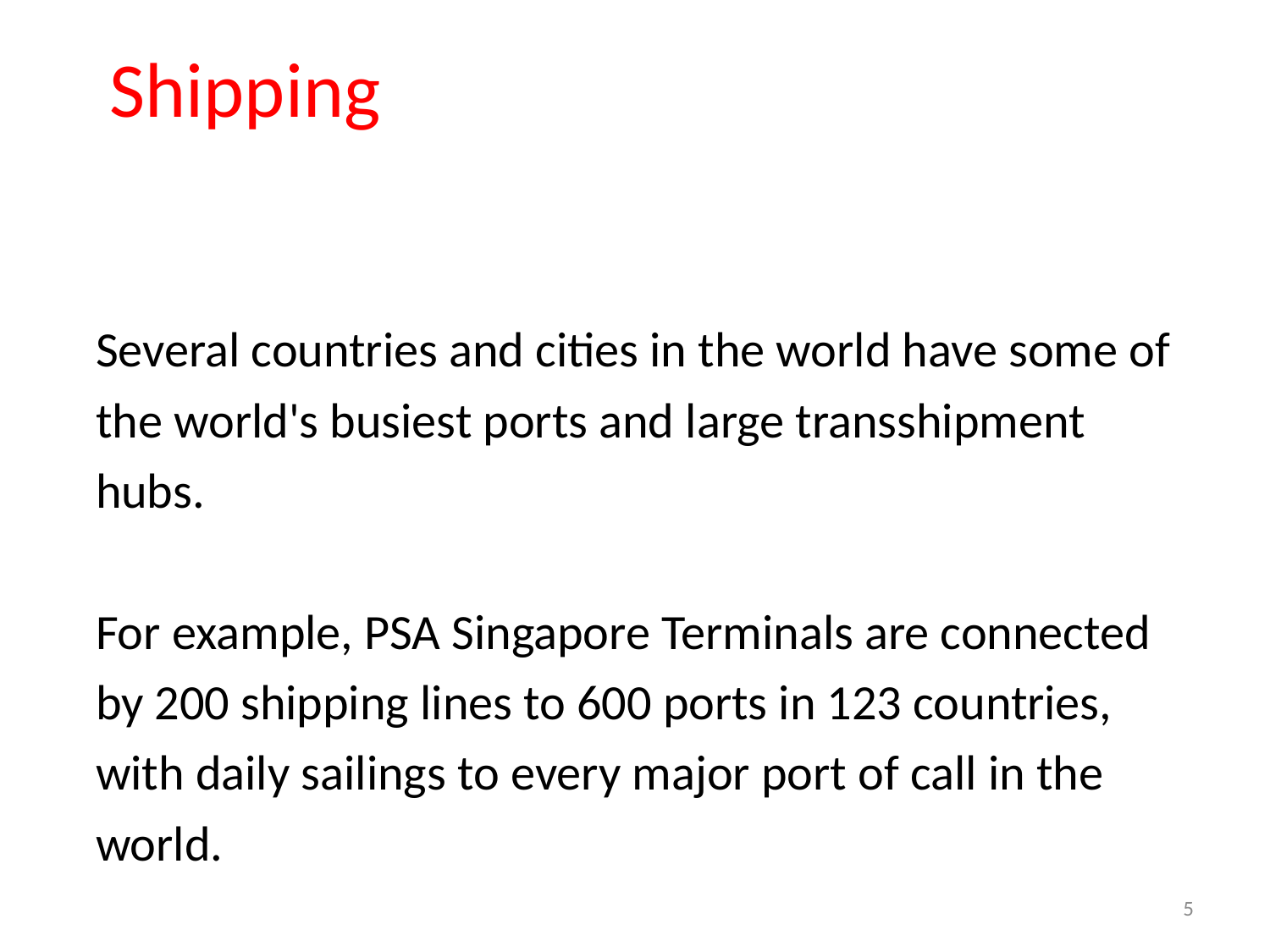

# Shipping
Several countries and cities in the world have some of the world's busiest ports and large transshipment hubs.

For example, PSA Singapore Terminals are connected by 200 shipping lines to 600 ports in 123 countries, with daily sailings to every major port of call in the world.
5